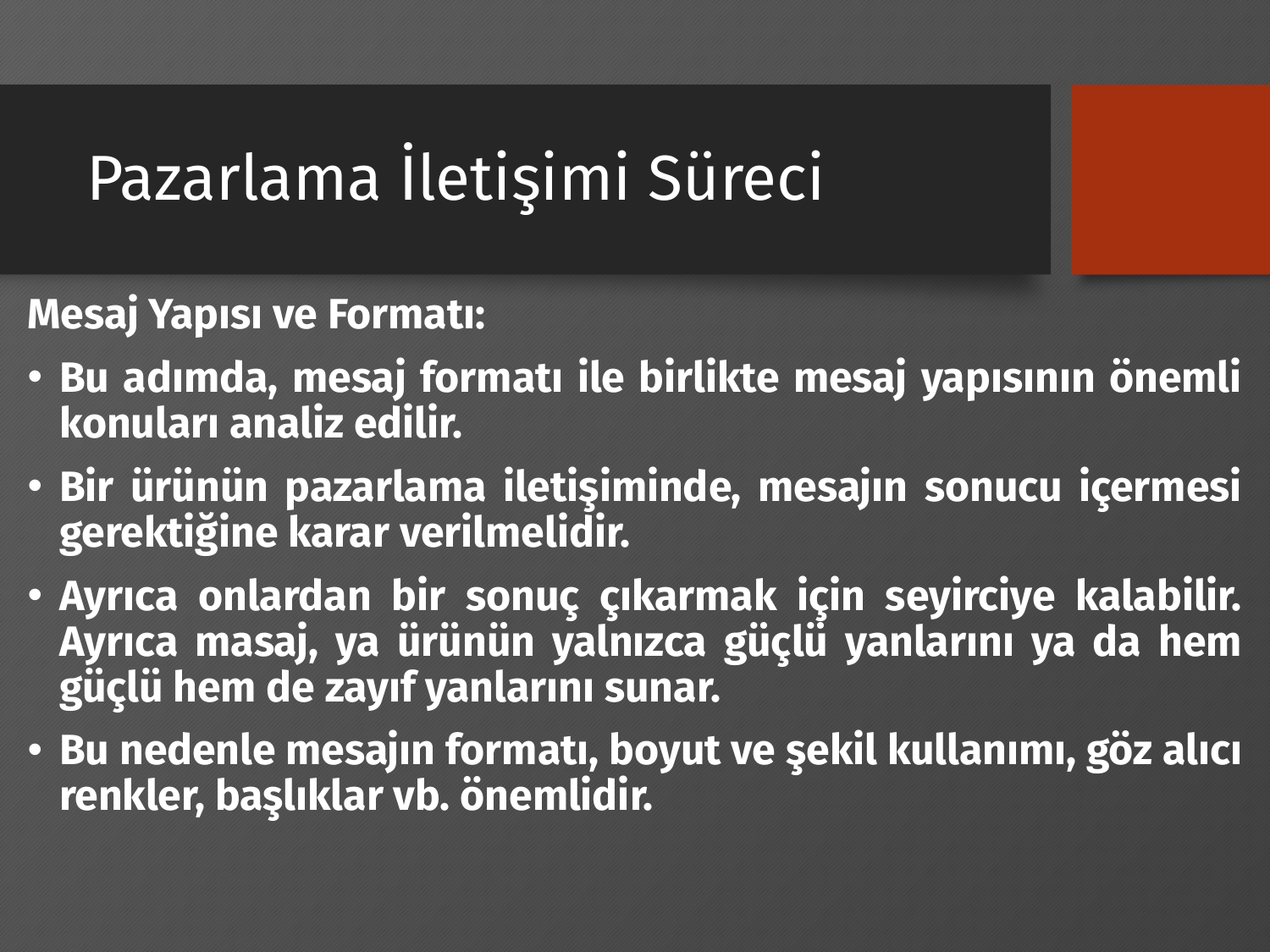

# Pazarlama İletişimi Süreci
Mesaj Yapısı ve Formatı:
Bu adımda, mesaj formatı ile birlikte mesaj yapısının önemli konuları analiz edilir.
Bir ürünün pazarlama iletişiminde, mesajın sonucu içermesi gerektiğine karar verilmelidir.
Ayrıca onlardan bir sonuç çıkarmak için seyirciye kalabilir. Ayrıca masaj, ya ürünün yalnızca güçlü yanlarını ya da hem güçlü hem de zayıf yanlarını sunar.
Bu nedenle mesajın formatı, boyut ve şekil kullanımı, göz alıcı renkler, başlıklar vb. önemlidir.